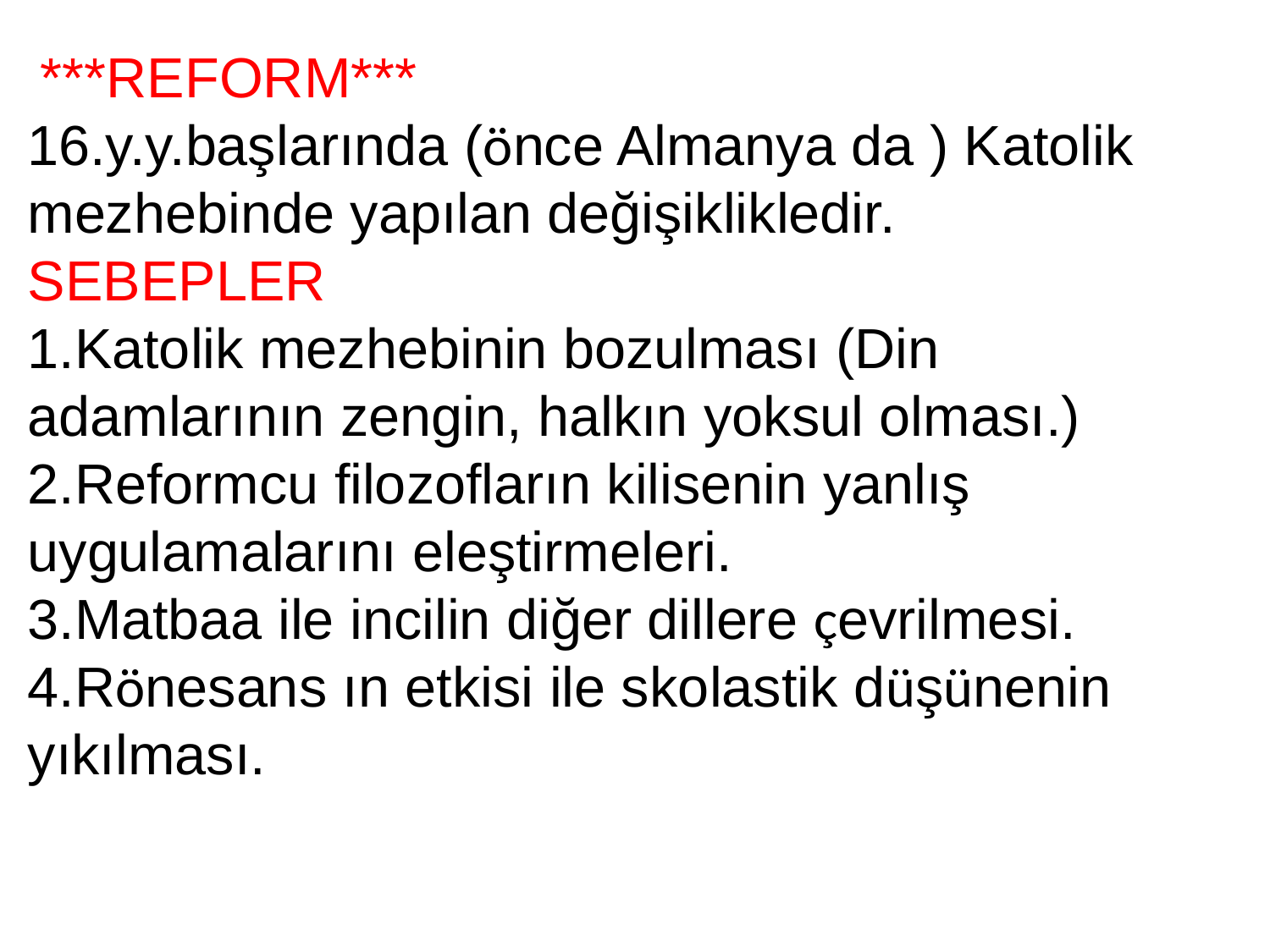

***REFORM***
16.y.y.başlarında (önce Almanya da ) Katolik mezhebinde yapılan değişiklikledir.
SEBEPLER
1.Katolik mezhebinin bozulması (Din adamlarının zengin, halkın yoksul olması.)
2.Reformcu filozofların kilisenin yanlış uygulamalarını eleştirmeleri.
3.Matbaa ile incilin diğer dillere çevrilmesi.
4.Rönesans ın etkisi ile skolastik düşünenin yıkılması.